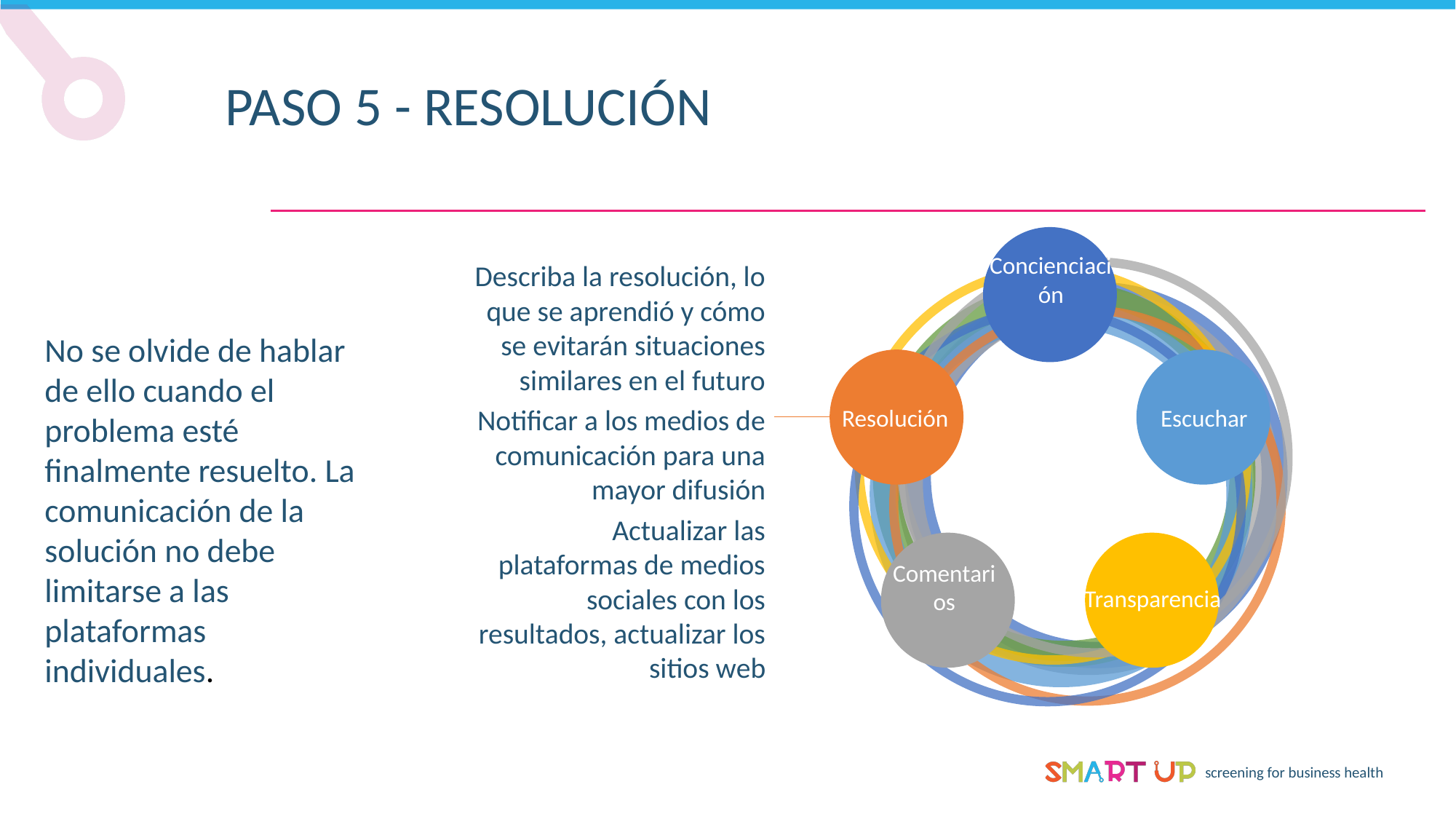

PASO 5 - RESOLUCIÓN

Describa la resolución, lo que se aprendió y cómo se evitarán situaciones similares en el futuro
Notificar a los medios de comunicación para una mayor difusión
Actualizar las plataformas de medios sociales con los resultados, actualizar los sitios web

Concienciación
No se olvide de hablar de ello cuando el problema esté finalmente resuelto. La comunicación de la solución no debe limitarse a las plataformas individuales.

Resolución
Escuchar

Transparencia
Comentarios